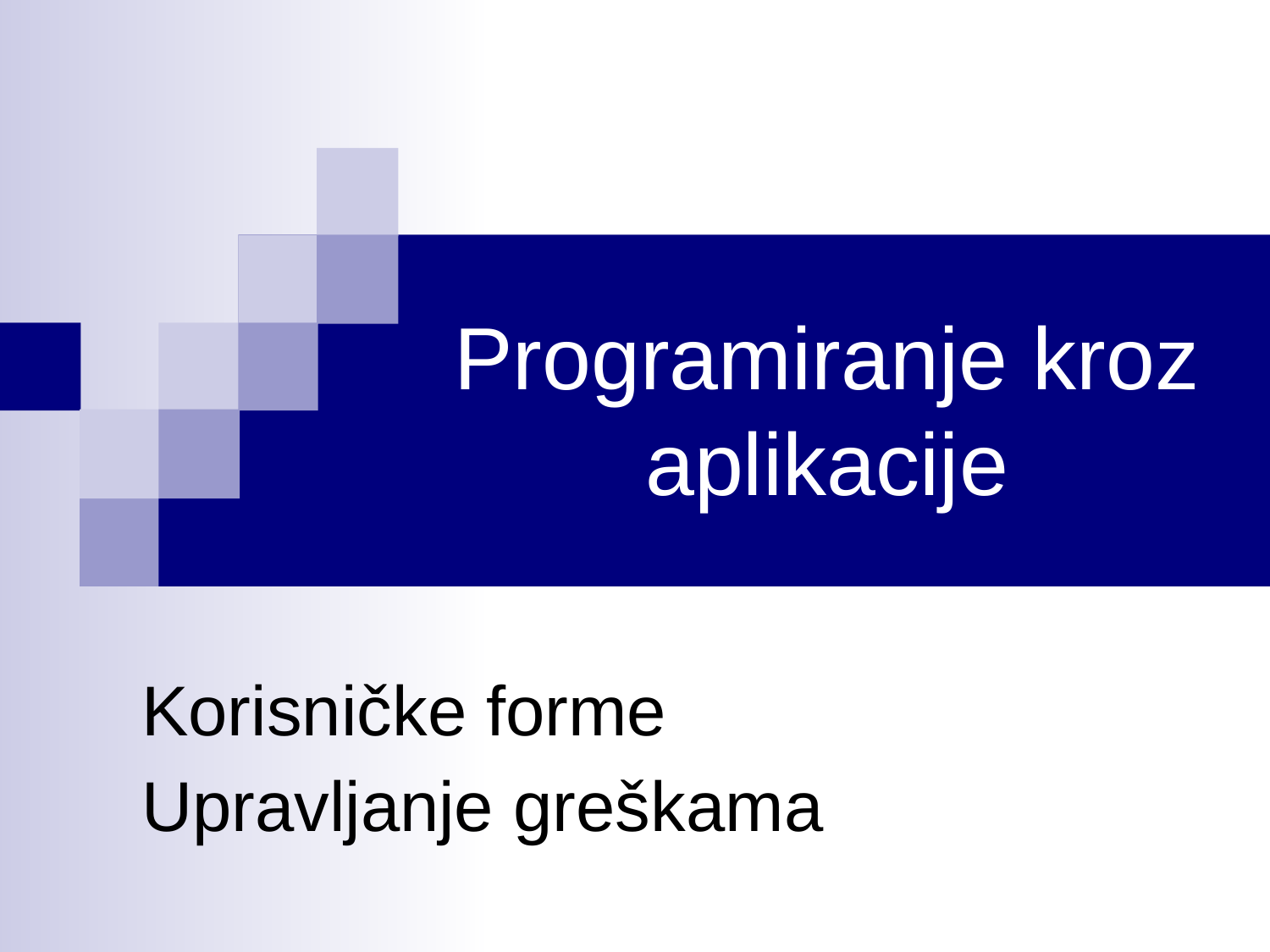

# Programiranje kroz aplikacije
Korisničke forme
Upravljanje greškama